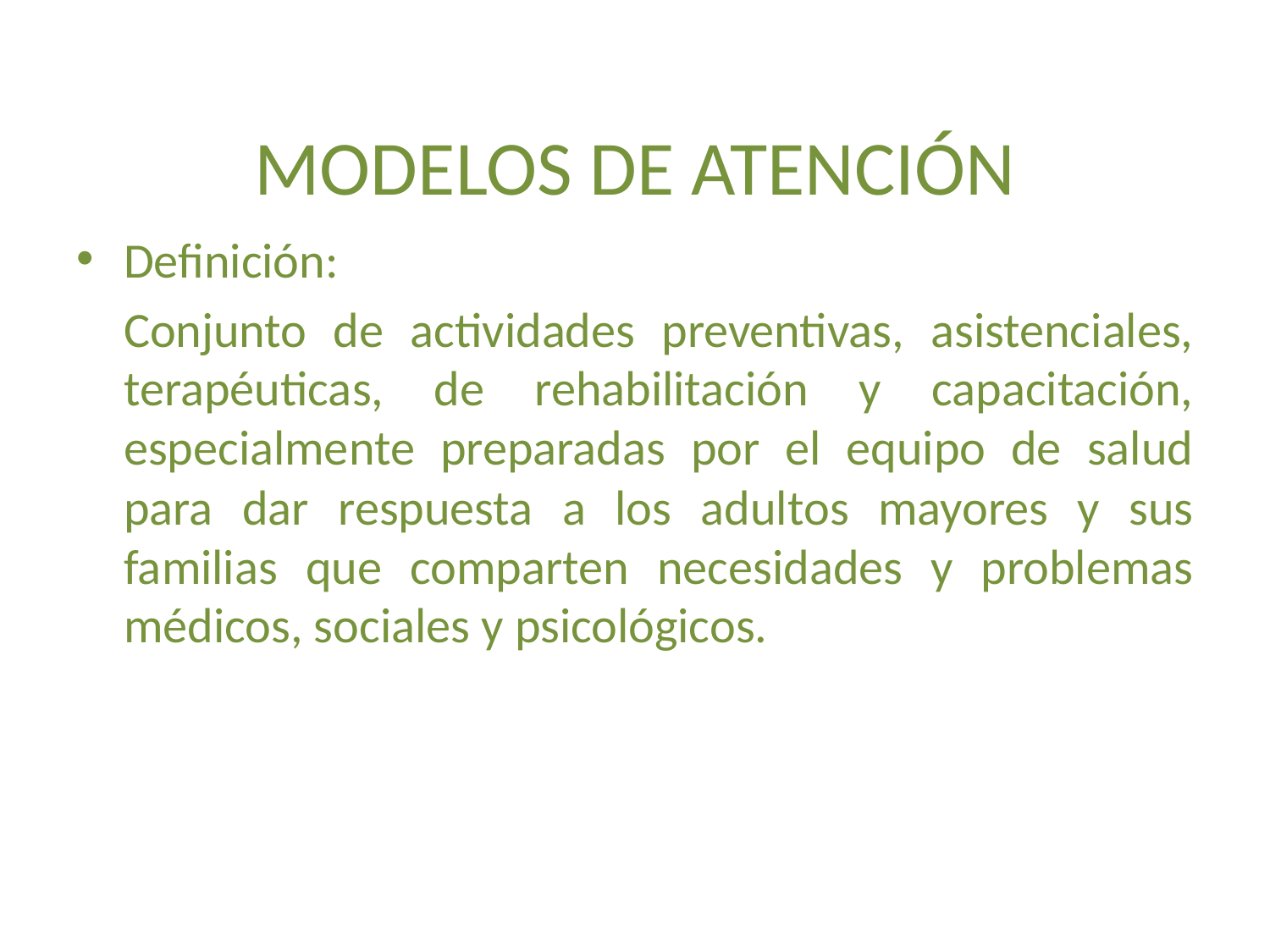

# MODELOS DE ATENCIÓN
Definición:
	Conjunto de actividades preventivas, asistenciales, terapéuticas, de rehabilitación y capacitación, especialmente preparadas por el equipo de salud para dar respuesta a los adultos mayores y sus familias que comparten necesidades y problemas médicos, sociales y psicológicos.